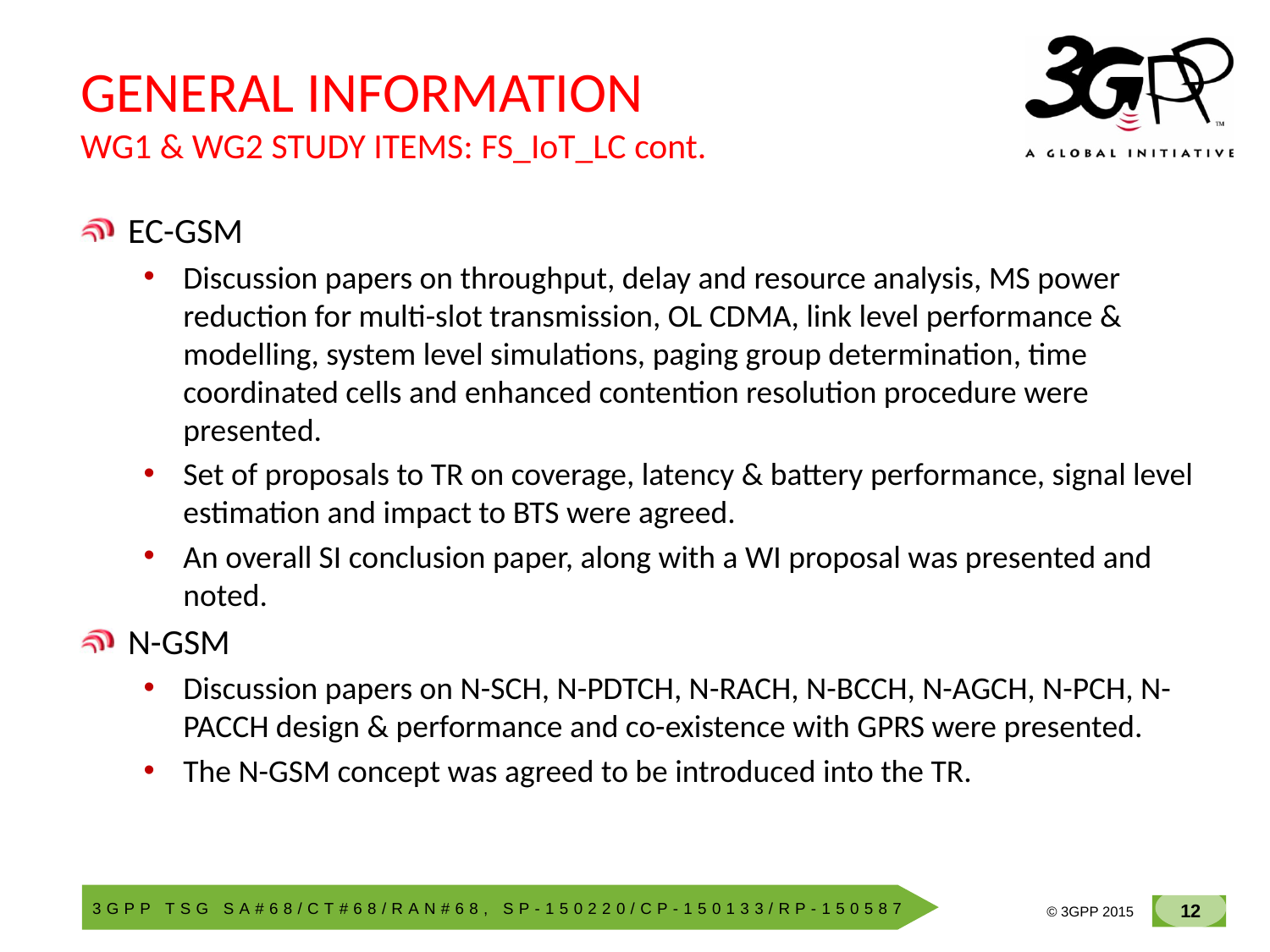

# GENERAL INFORMATION WG1 & WG2 STUDY ITEMS: FS_IoT_LC cont.
EC-GSM
Discussion papers on throughput, delay and resource analysis, MS power reduction for multi-slot transmission, OL CDMA, link level performance & modelling, system level simulations, paging group determination, time coordinated cells and enhanced contention resolution procedure were presented.
Set of proposals to TR on coverage, latency & battery performance, signal level estimation and impact to BTS were agreed.
An overall SI conclusion paper, along with a WI proposal was presented and noted.
N-GSM
Discussion papers on N-SCH, N-PDTCH, N-RACH, N-BCCH, N-AGCH, N-PCH, N-PACCH design & performance and co-existence with GPRS were presented.
The N-GSM concept was agreed to be introduced into the TR.